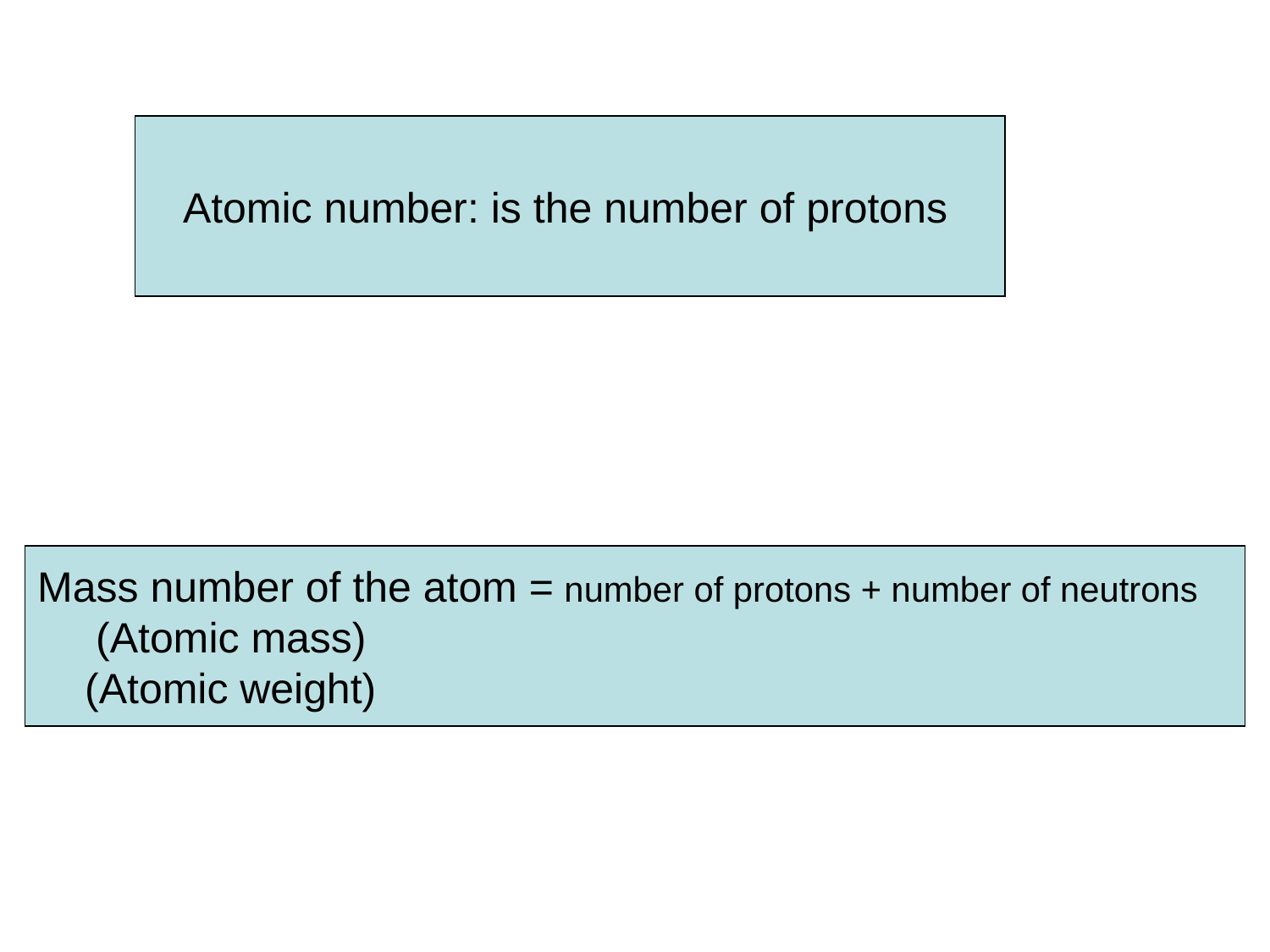

Atomic number: is the number of protons
Mass number of the atom = number of protons + number of neutrons
      (Atomic mass)
    (Atomic weight)